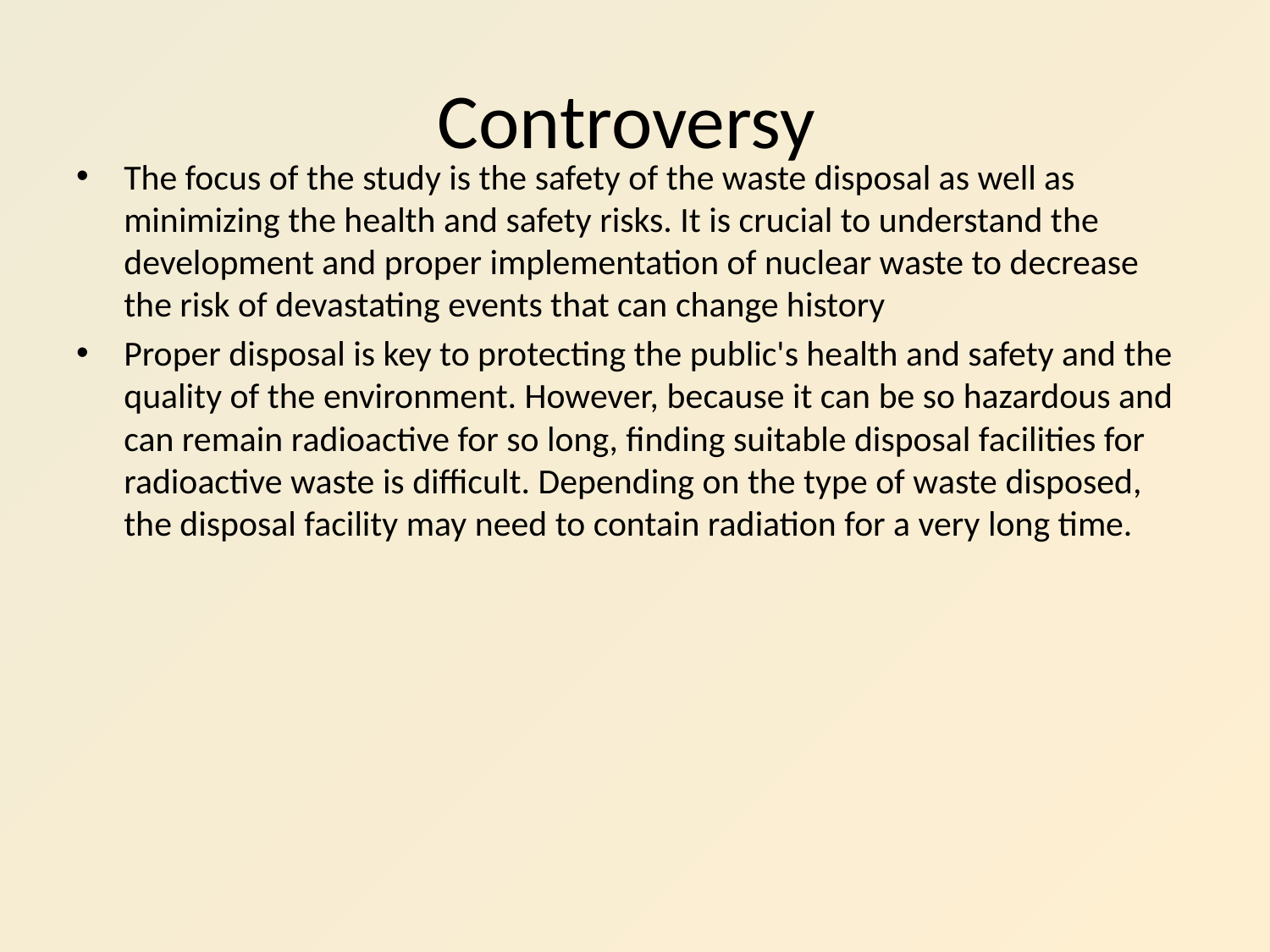

# Controversy
The focus of the study is the safety of the waste disposal as well as minimizing the health and safety risks. It is crucial to understand the development and proper implementation of nuclear waste to decrease the risk of devastating events that can change history
Proper disposal is key to protecting the public's health and safety and the quality of the environment. However, because it can be so hazardous and can remain radioactive for so long, finding suitable disposal facilities for radioactive waste is difficult. Depending on the type of waste disposed, the disposal facility may need to contain radiation for a very long time.